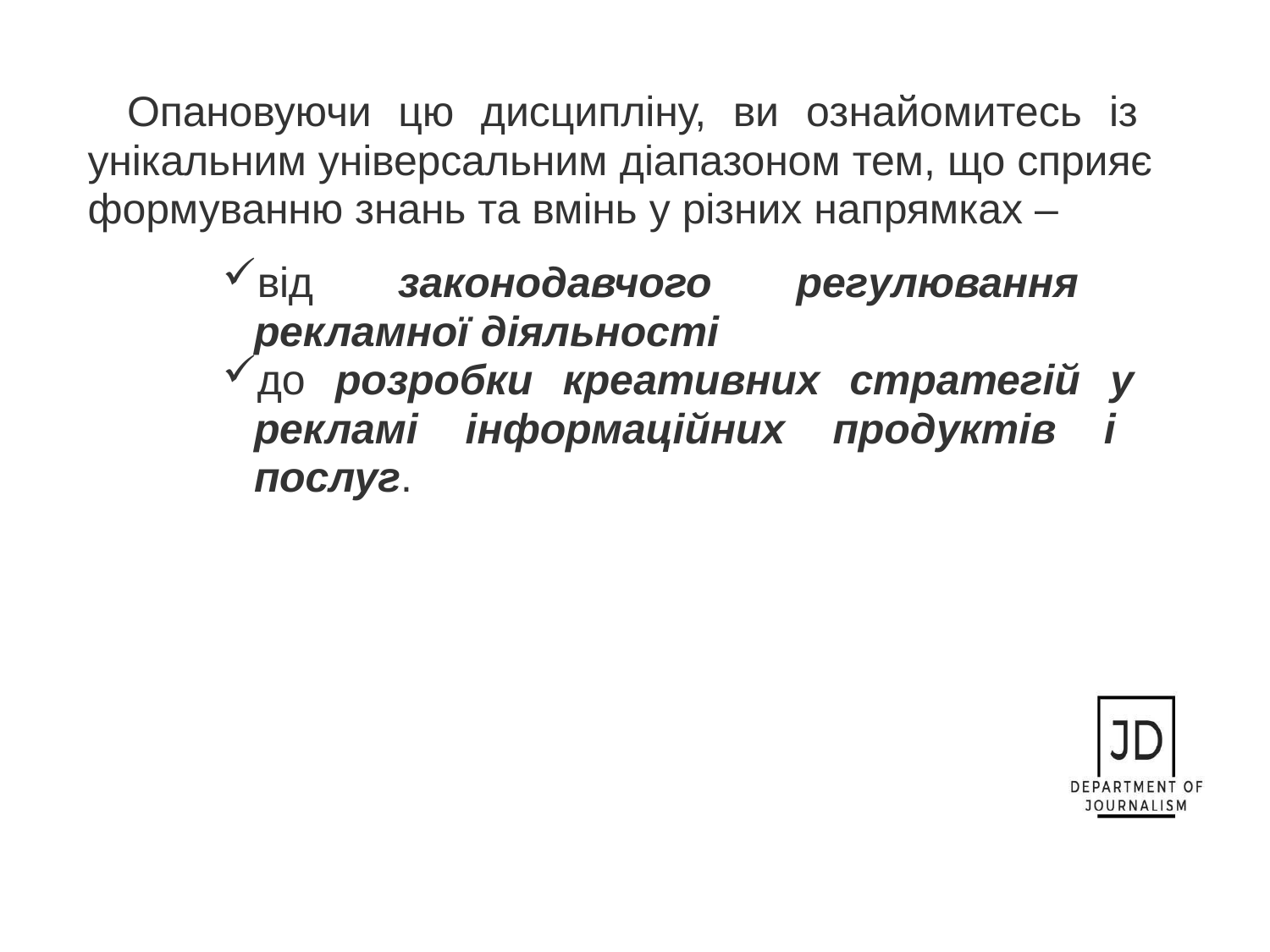

Опановуючи цю дисципліну, ви ознайомитесь із  унікальним універсальним діапазоном тем, що сприяє  формуванню знань та вмінь у різних напрямках –
від законодавчого регулювання  рекламної діяльності
до розробки креативних стратегій у  рекламі інформаційних продуктів і  послуг.